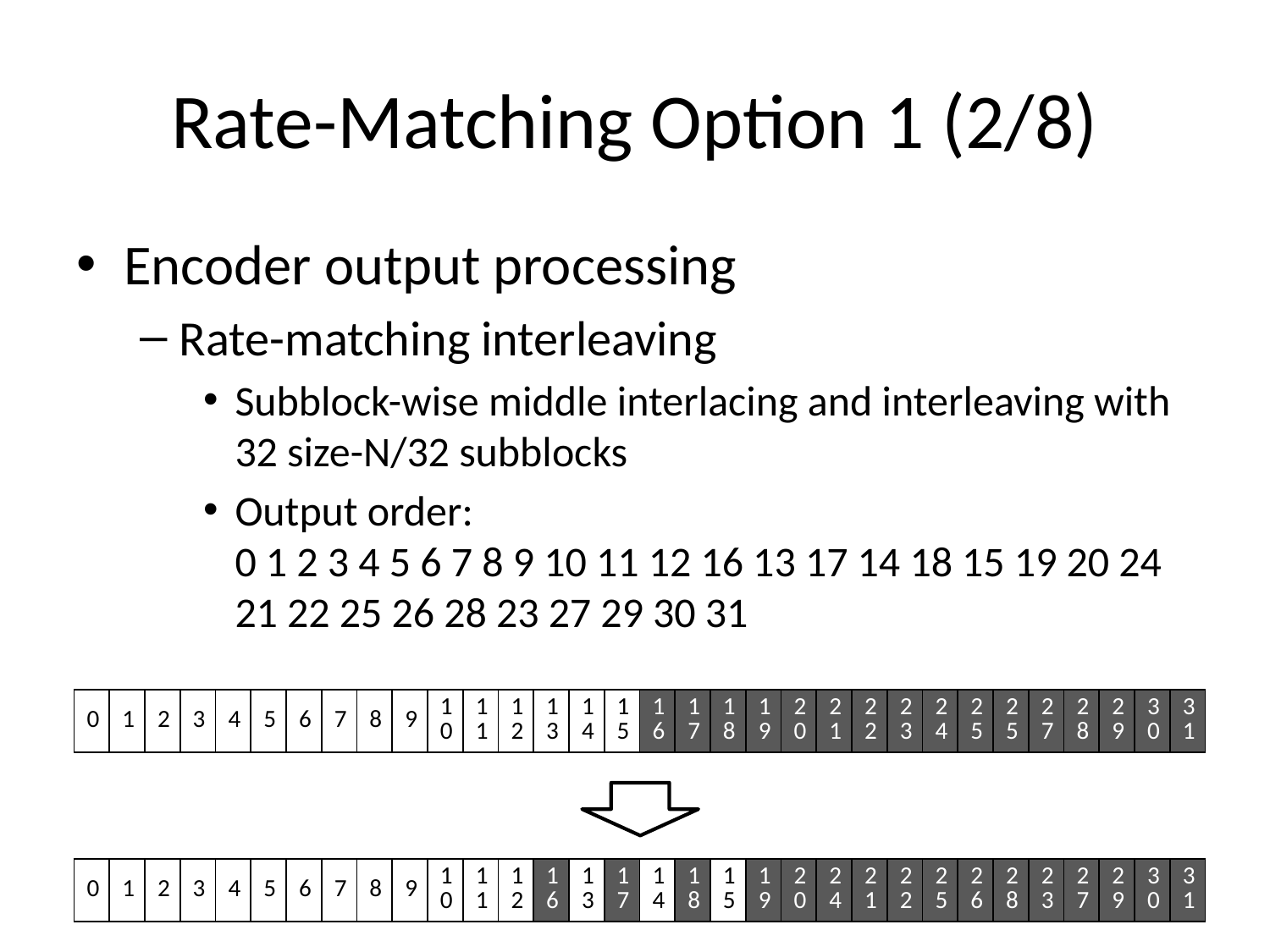

# Rate-Matching Option 1 (2/8)
Encoder output processing
Rate-matching interleaving
Subblock-wise middle interlacing and interleaving with 32 size-N/32 subblocks
Output order:
0 1 2 3 4 5 6 7 8 9 10 11 12 16 13 17 14 18 15 19 20 24 21 22 25 26 28 23 27 29 30 31

| 0 | 1 | 2 | 3 | 4 | 5 | 6 | 7 | 8 | 9 | 10 | 11 | 12 | 13 | 14 | 15 | 16 | 17 | 18 | 19 | 20 | 21 | 22 | 23 | 24 | 25 | 25 | 27 | 28 | 29 | 30 | 31 |
| --- | --- | --- | --- | --- | --- | --- | --- | --- | --- | --- | --- | --- | --- | --- | --- | --- | --- | --- | --- | --- | --- | --- | --- | --- | --- | --- | --- | --- | --- | --- | --- |

| 0 | 1 | 2 | 3 | 4 | 5 | 6 | 7 | 8 | 9 | 10 | 11 | 12 | 16 | 13 | 17 | 14 | 18 | 15 | 19 | 20 | 24 | 21 | 22 | 25 | 26 | 28 | 23 | 27 | 29 | 30 | 31 |
| --- | --- | --- | --- | --- | --- | --- | --- | --- | --- | --- | --- | --- | --- | --- | --- | --- | --- | --- | --- | --- | --- | --- | --- | --- | --- | --- | --- | --- | --- | --- | --- |